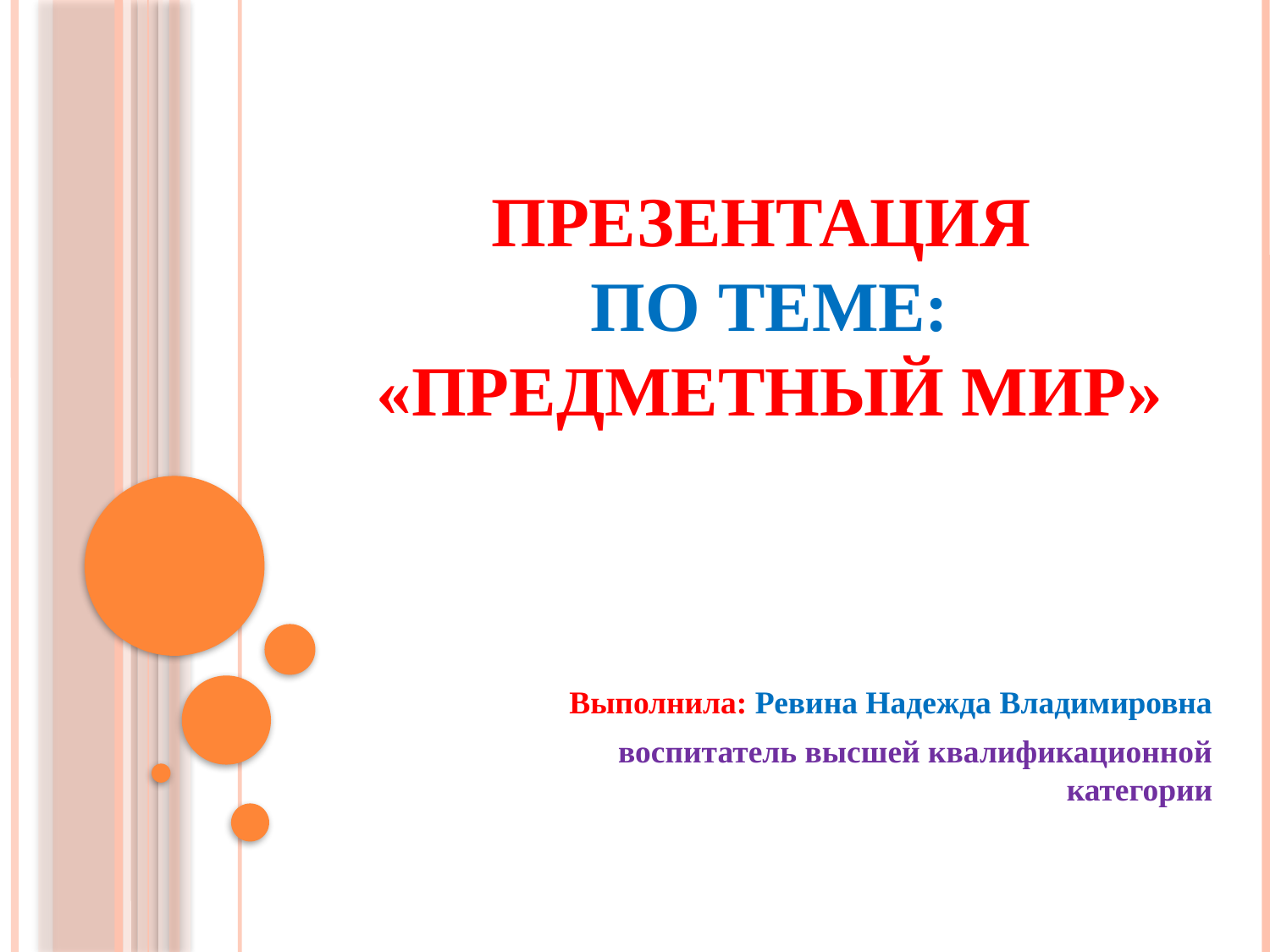

# Презентация по теме: «Предметный мир»
Выполнила: Ревина Надежда Владимировна
воспитатель высшей квалификационной категории